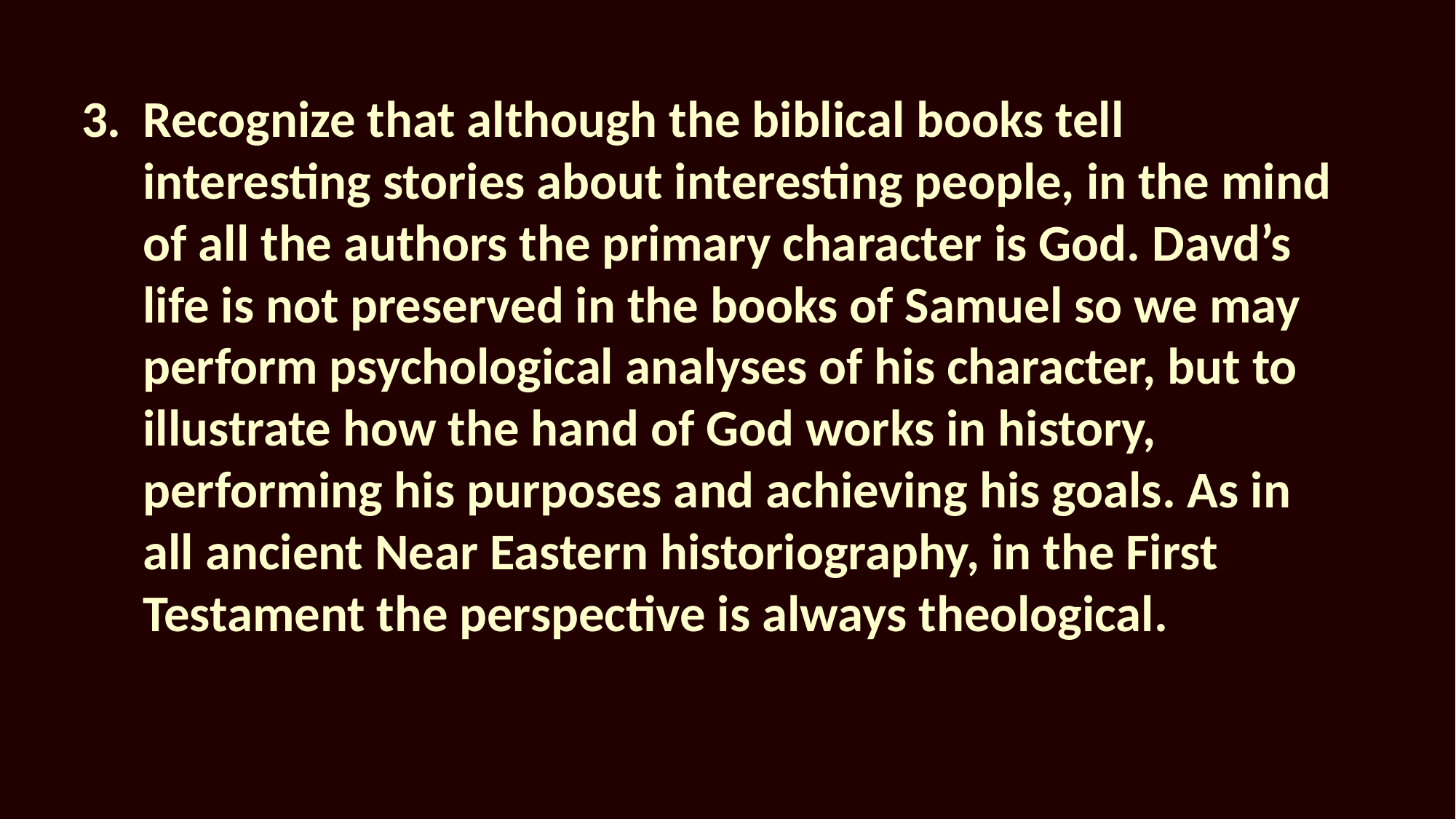

Recognize that although the biblical books tell interesting stories about interesting people, in the mind of all the authors the primary character is God. Davd’s life is not preserved in the books of Samuel so we may perform psychological analyses of his character, but to illustrate how the hand of God works in history, performing his purposes and achieving his goals. As in all ancient Near Eastern historiography, in the First Testament the perspective is always theological.